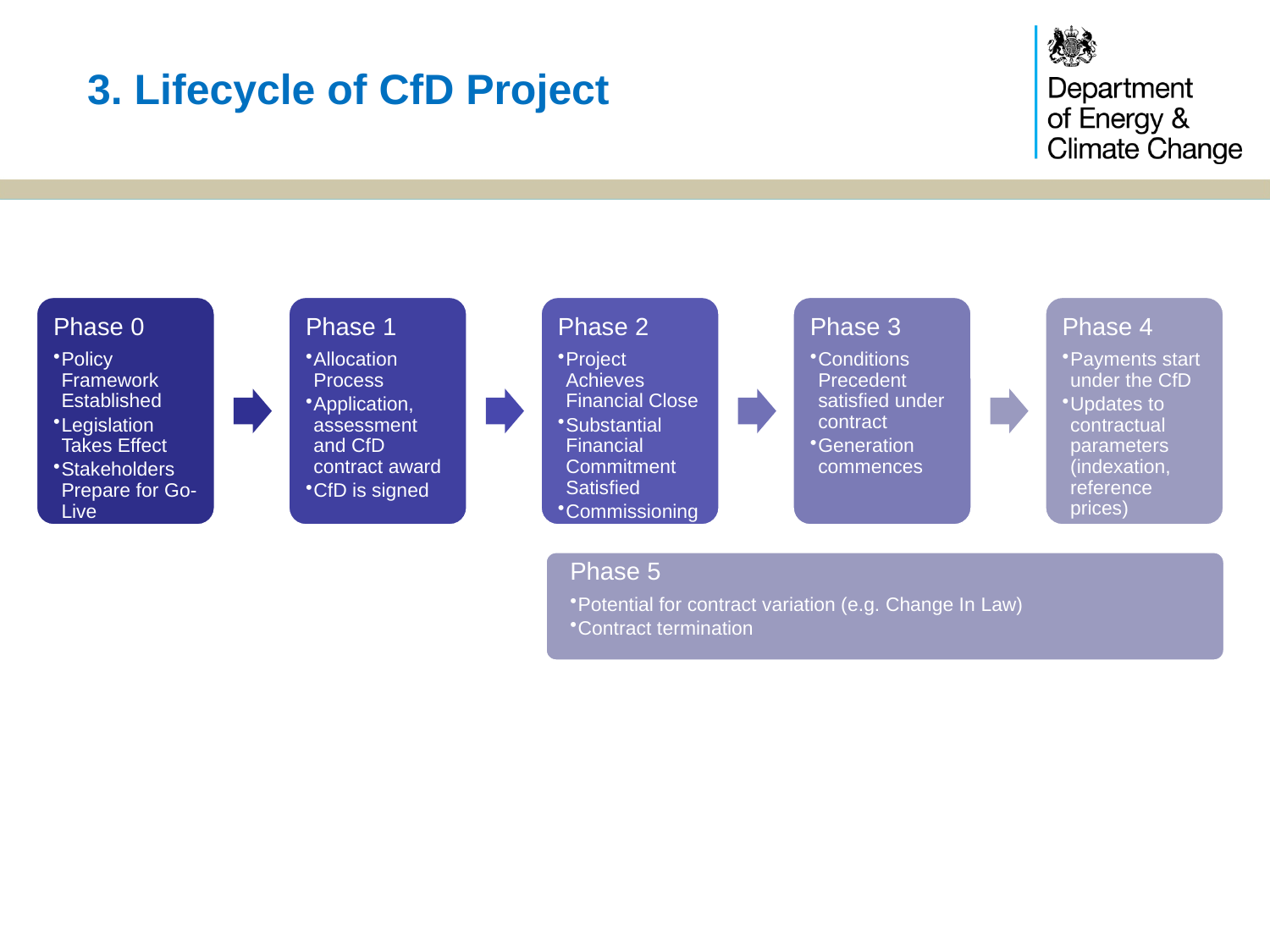

3. Lifecycle of CfD Project
Phase 0
Policy Framework Established
Legislation Takes Effect
Stakeholders Prepare for Go-Live

Phase 1
Allocation Process
Application, assessment and CfD contract award
CfD is signed

Phase 2
Project Achieves Financial Close
Substantial Financial Commitment  Satisfied
Commissioning of project begins

Phase 3
Conditions Precedent satisfied under contract
Generation commences

Phase 4
Payments start under the CfD
Updates to contractual parameters (indexation, reference prices)
Contract expires

Phase 5
Potential for contract variation (e.g. Change In Law)
Contract termination